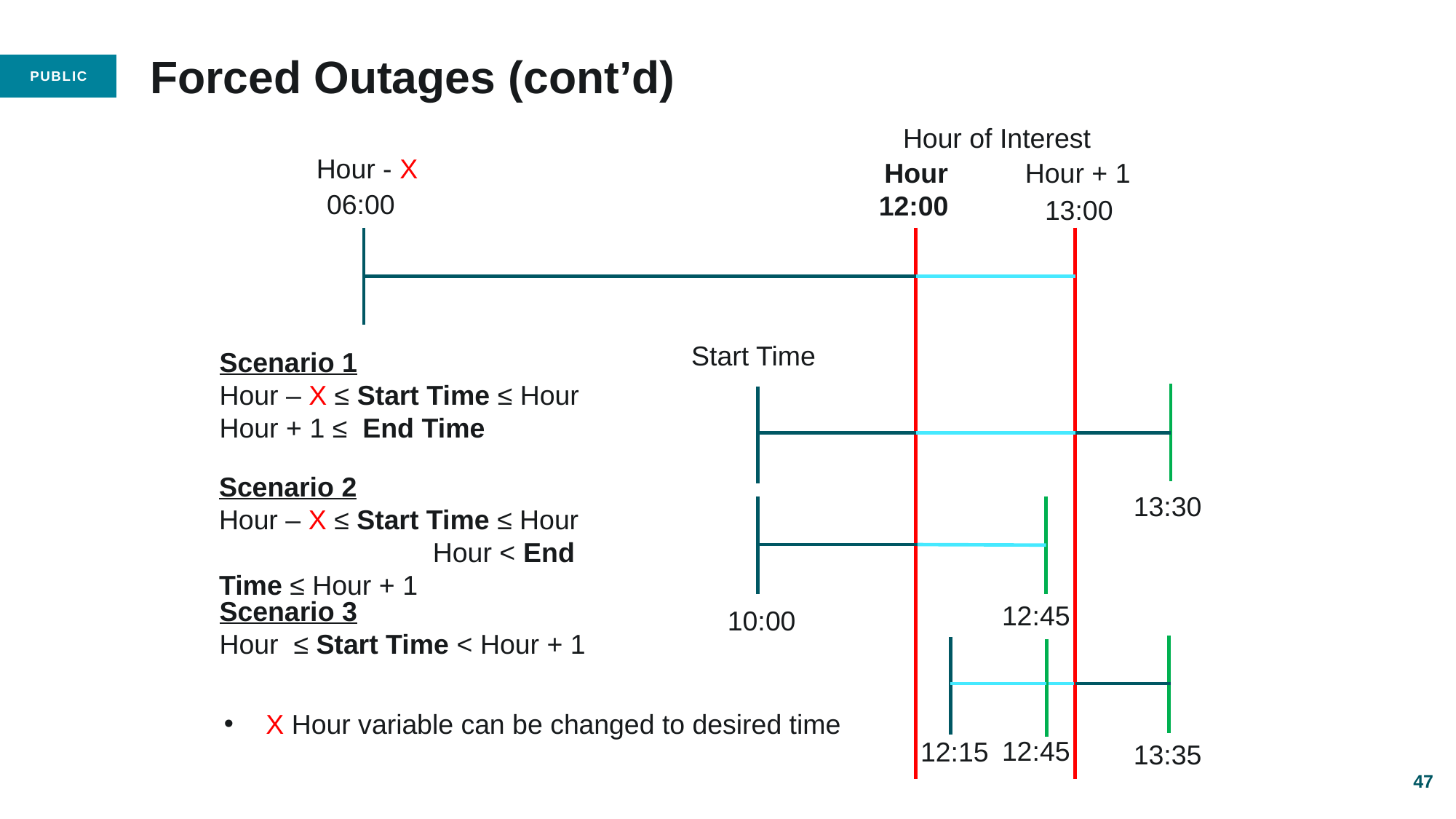

# Forced Outages (cont’d)
Hour of Interest
Hour - X
Hour + 1
Hour
06:00
12:00
13:00
    Start Time
Scenario 1
Hour – X ≤ Start Time ≤ Hour
Hour + 1 ≤  End Time
Scenario 2
Hour – X ≤ Start Time ≤ Hour                                Hour < End Time ≤ Hour + 1
13:30
Scenario 3
Hour  ≤ Start Time < Hour + 1
12:45
10:00
 X Hour variable can be changed to desired time
12:45
12:15
13:35
47